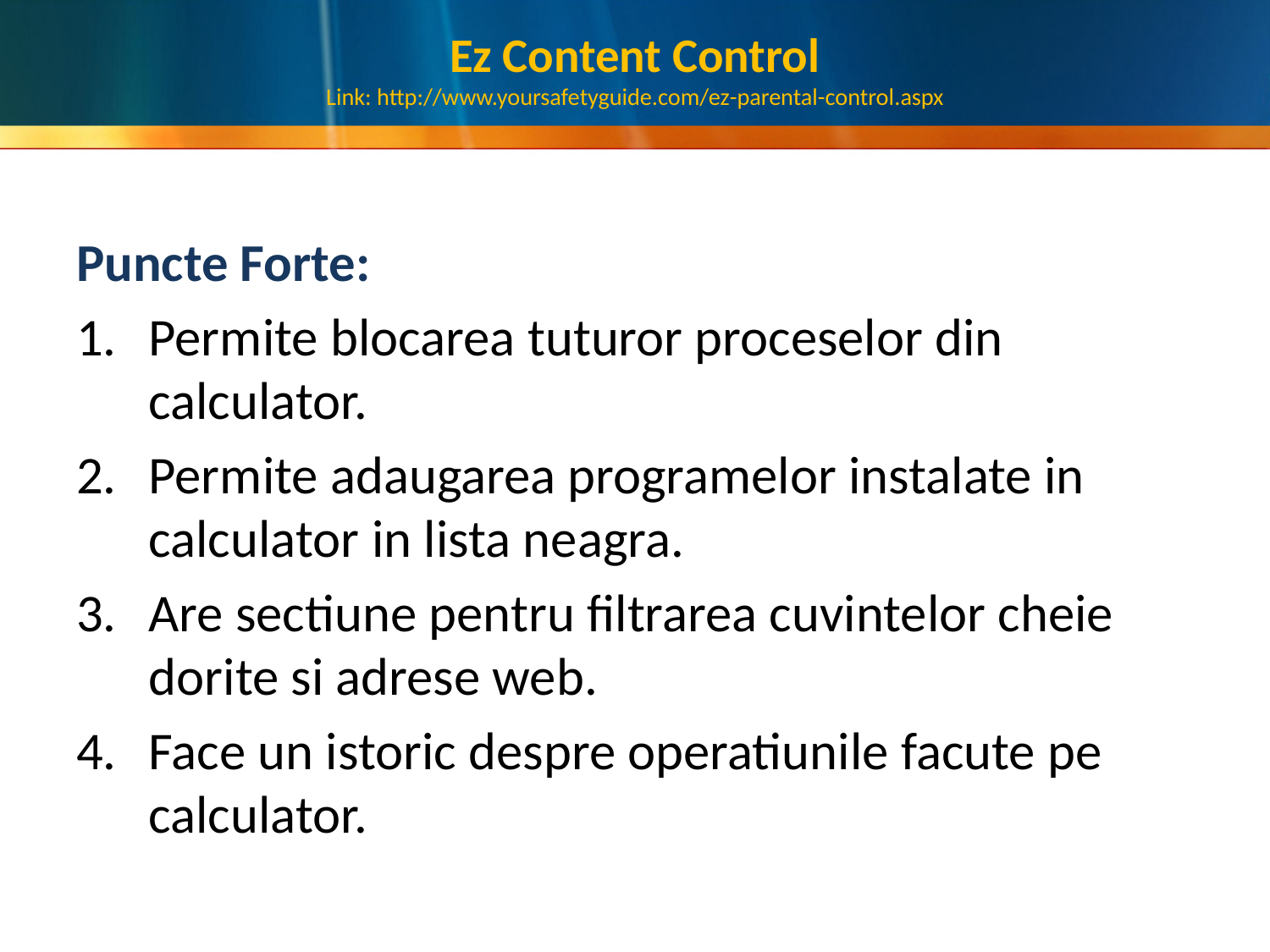

# Ez Content Control Link: http://www.yoursafetyguide.com/ez-parental-control.aspx
Puncte Forte:
Permite blocarea tuturor proceselor din calculator.
Permite adaugarea programelor instalate in calculator in lista neagra.
Are sectiune pentru filtrarea cuvintelor cheie dorite si adrese web.
Face un istoric despre operatiunile facute pe calculator.